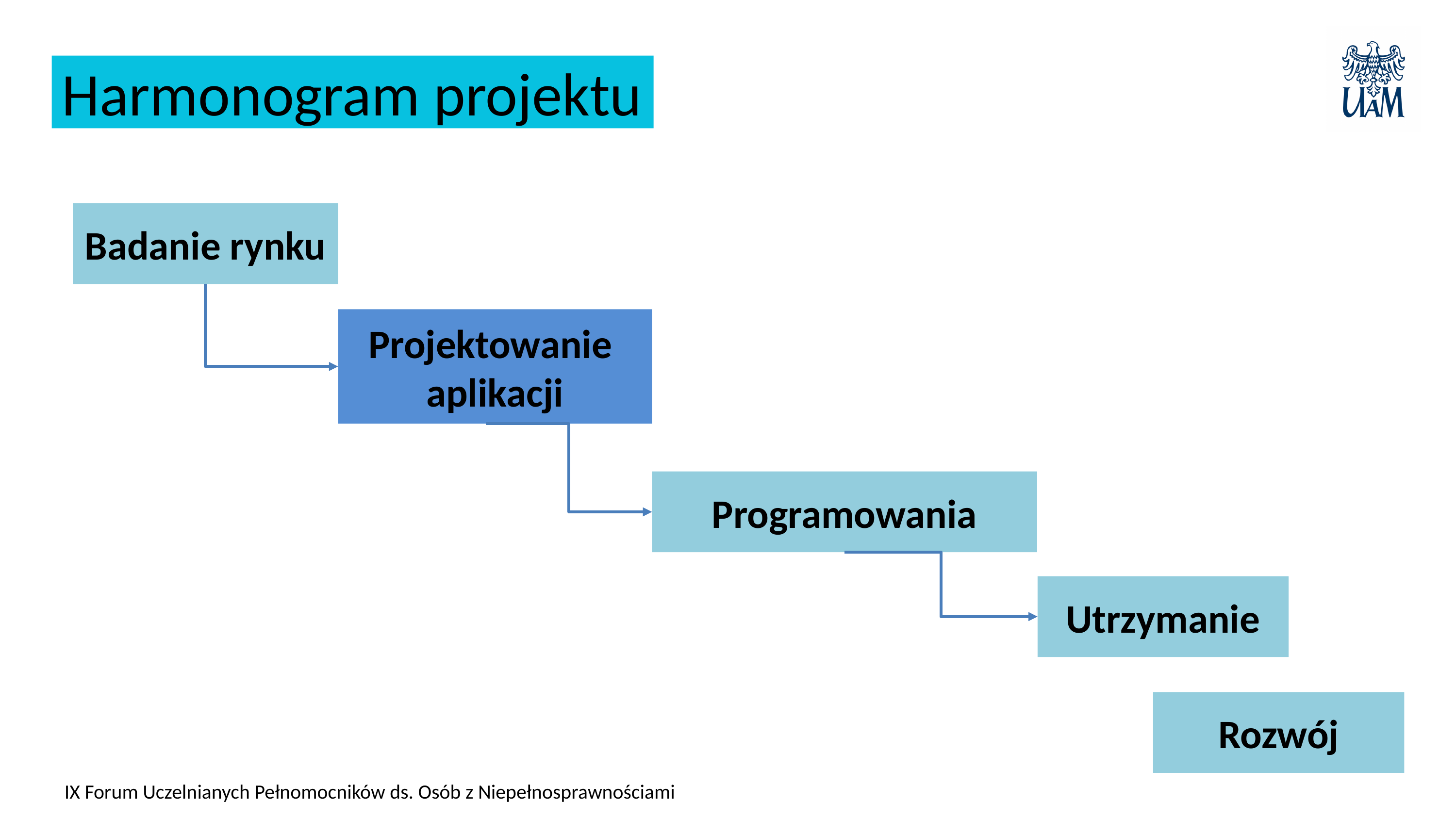

Harmonogram projektu

Badanie rynku
Projektowanie
aplikacji
Programowania
Utrzymanie
Rozwój
IX Forum Uczelnianych Pełnomocników ds. Osób z Niepełnosprawnościami